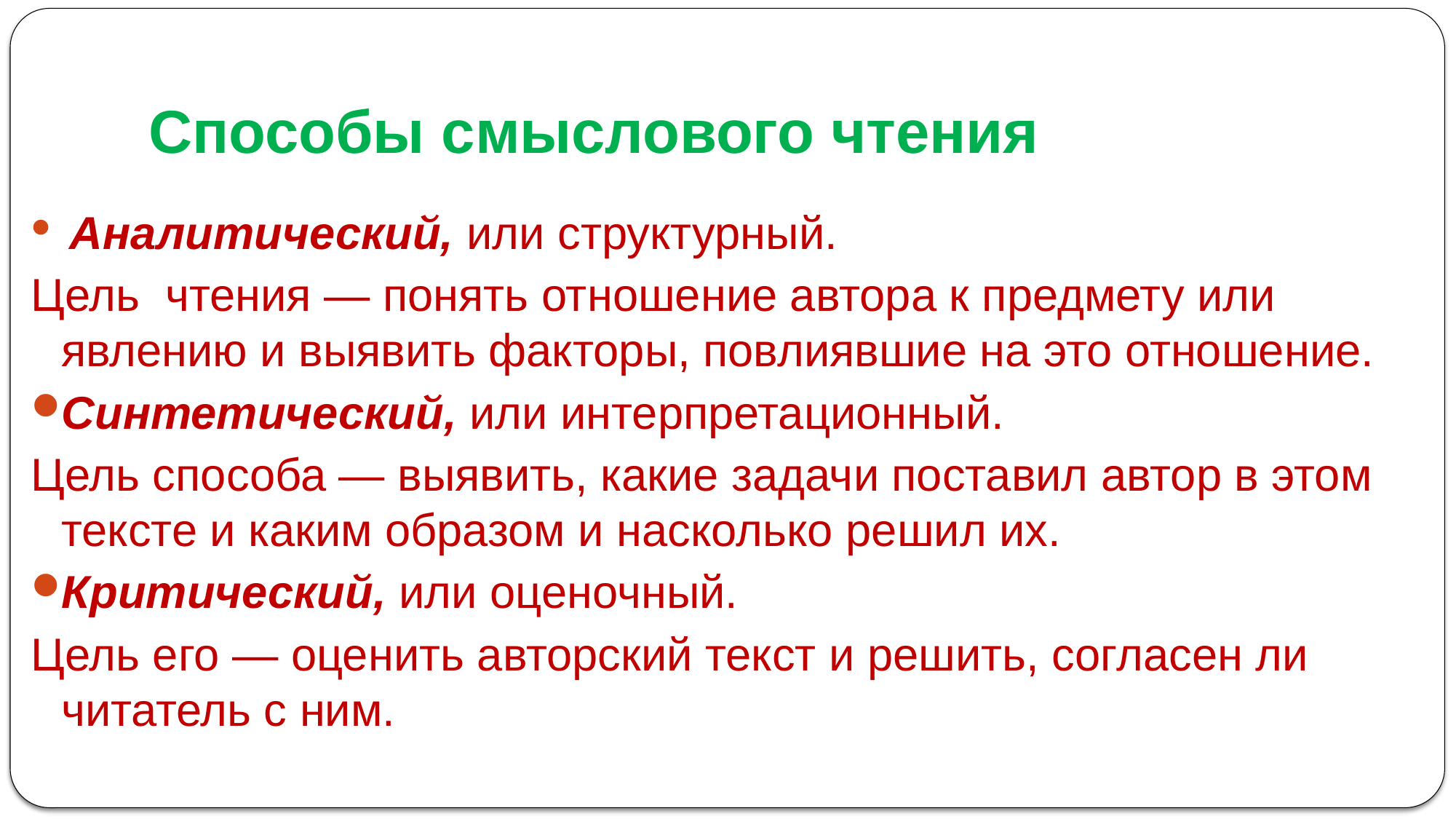

# Способы смыслового чтения
 Аналитический, или структурный.
Цель  чтения — понять отношение автора к предмету или явлению и выявить факторы, повлиявшие на это отношение.
Синтетический, или интерпретационный.
Цель способа — выявить, какие задачи поставил автор в этом тексте и каким образом и насколько решил их.
Критический, или оценочный.
Цель его — оценить авторский текст и решить, согласен ли читатель с ним.